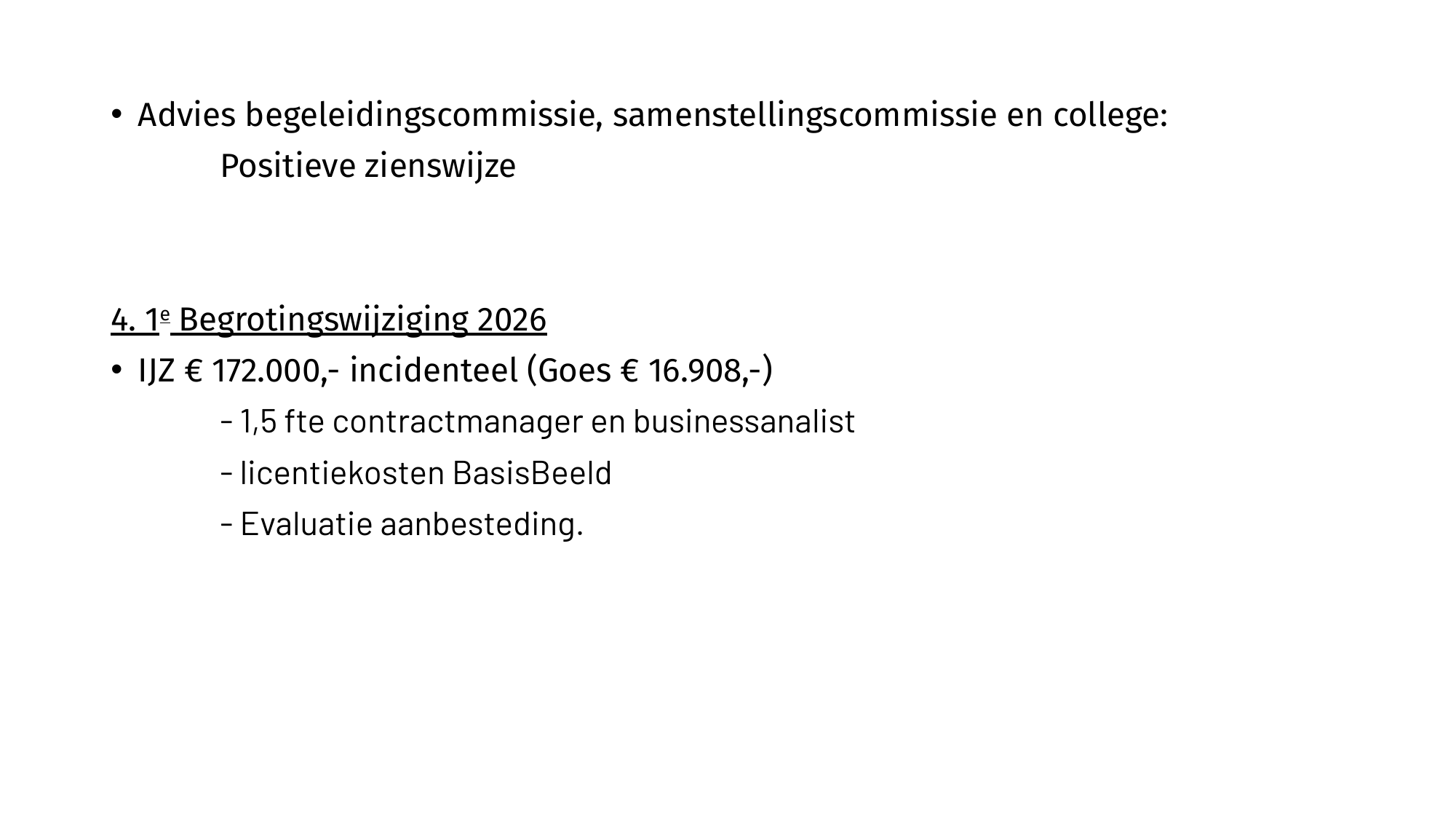

Advies begeleidingscommissie, samenstellingscommissie en college:
	Positieve zienswijze

4. 1e Begrotingswijziging 2026
IJZ € 172.000,- incidenteel (Goes € 16.908,-)
	- 1,5 fte contractmanager en businessanalist
	- licentiekosten BasisBeeld
	- Evaluatie aanbesteding.